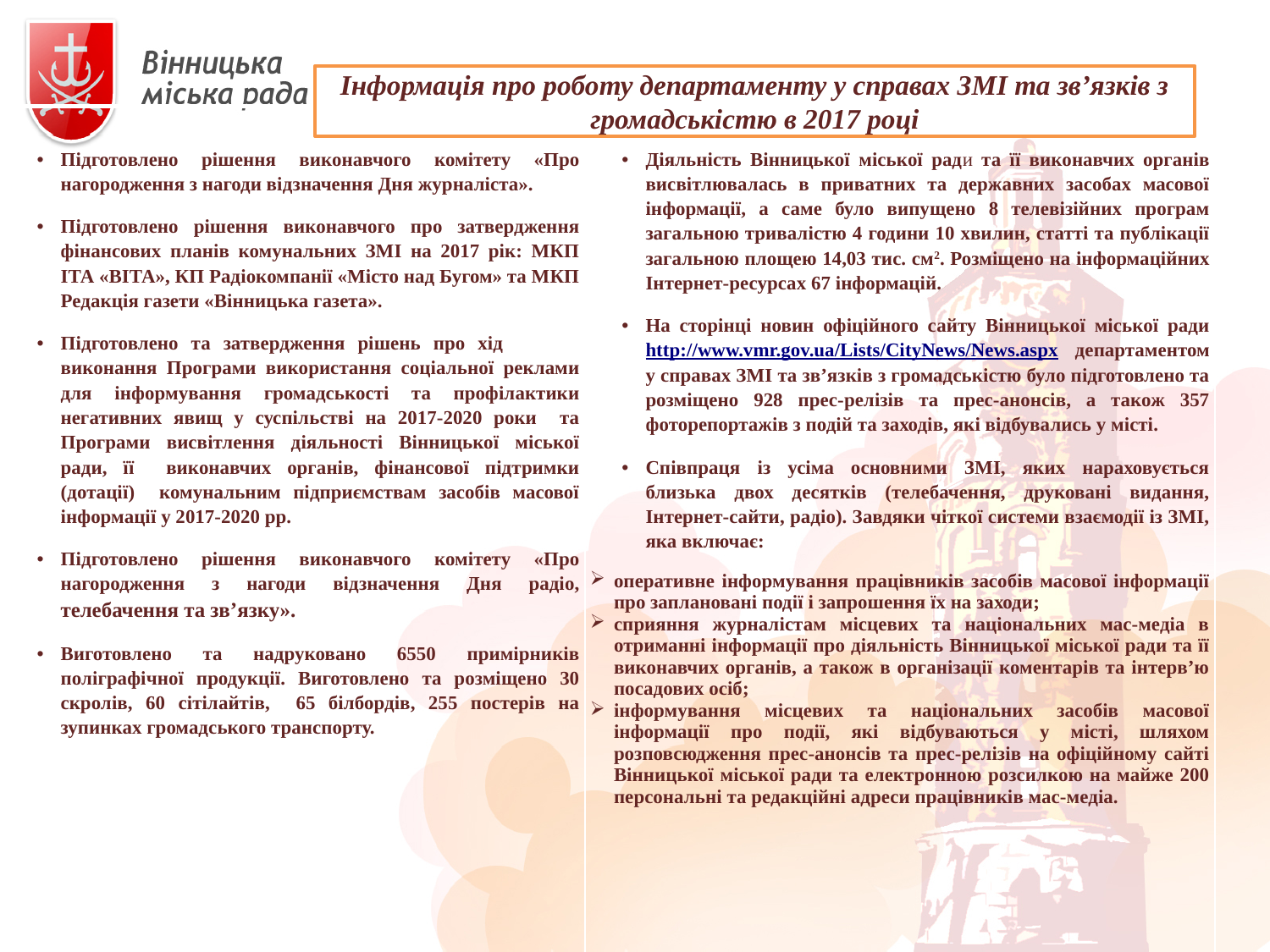

Інформація про роботу департаменту у справах ЗМІ та зв’язків з громадськістю в 2017 році
| Підготовлено рішення виконавчого комітету «Про нагородження з нагоди відзначення Дня журналіста». Підготовлено рішення виконавчого про затвердження фінансових планів комунальних ЗМІ на 2017 рік: МКП ІТА «ВІТА», КП Радіокомпанії «Місто над Бугом» та МКП Редакція газети «Вінницька газета». Підготовлено та затвердження рішень про хід виконання Програми використання соціальної реклами для інформування громадськості та профілактики негативних явищ у суспільстві на 2017-2020 роки та Програми висвітлення діяльності Вінницької міської ради, її виконавчих органів, фінансової підтримки (дотації) комунальним підприємствам засобів масової інформації у 2017-2020 рр. Підготовлено рішення виконавчого комітету «Про нагородження з нагоди відзначення Дня радіо, телебачення та зв’язку». Виготовлено та надруковано 6550 примірників поліграфічної продукції. Виготовлено та розміщено 30 скролів, 60 сітілайтів, 65 білбордів, 255 постерів на зупинках громадського транспорту. | Діяльність Вінницької міської ради та її виконавчих органів висвітлювалась в приватних та державних засобах масової інформації, а саме було випущено 8 телевізійних програм загальною тривалістю 4 години 10 хвилин, статті та публікації загальною площею 14,03 тис. см2. Розміщено на інформаційних Інтернет-ресурсах 67 інформацій. На сторінці новин офіційного сайту Вінницької міської ради http://www.vmr.gov.ua/Lists/CityNews/News.aspx департаментом у справах ЗМІ та зв’язків з громадськістю було підготовлено та розміщено 928 прес-релізів та прес-анонсів, а також 357 фоторепортажів з подій та заходів, які відбувались у місті. Співпраця із усіма основними ЗМІ, яких нараховується близька двох десятків (телебачення, друковані видання, Інтернет-сайти, радіо). Завдяки чіткої системи взаємодії із ЗМІ, яка включає: оперативне інформування працівників засобів масової інформації про заплановані події і запрошення їх на заходи; сприяння журналістам місцевих та національних мас-медіа в отриманні інформації про діяльність Вінницької міської ради та її виконавчих органів, а також в організації коментарів та інтерв’ю посадових осіб; інформування місцевих та національних засобів масової інформації про події, які відбуваються у місті, шляхом розповсюдження прес-анонсів та прес-релізів на офіційному сайті Вінницької міської ради та електронною розсилкою на майже 200 персональні та редакційні адреси працівників мас-медіа. |
| --- | --- |